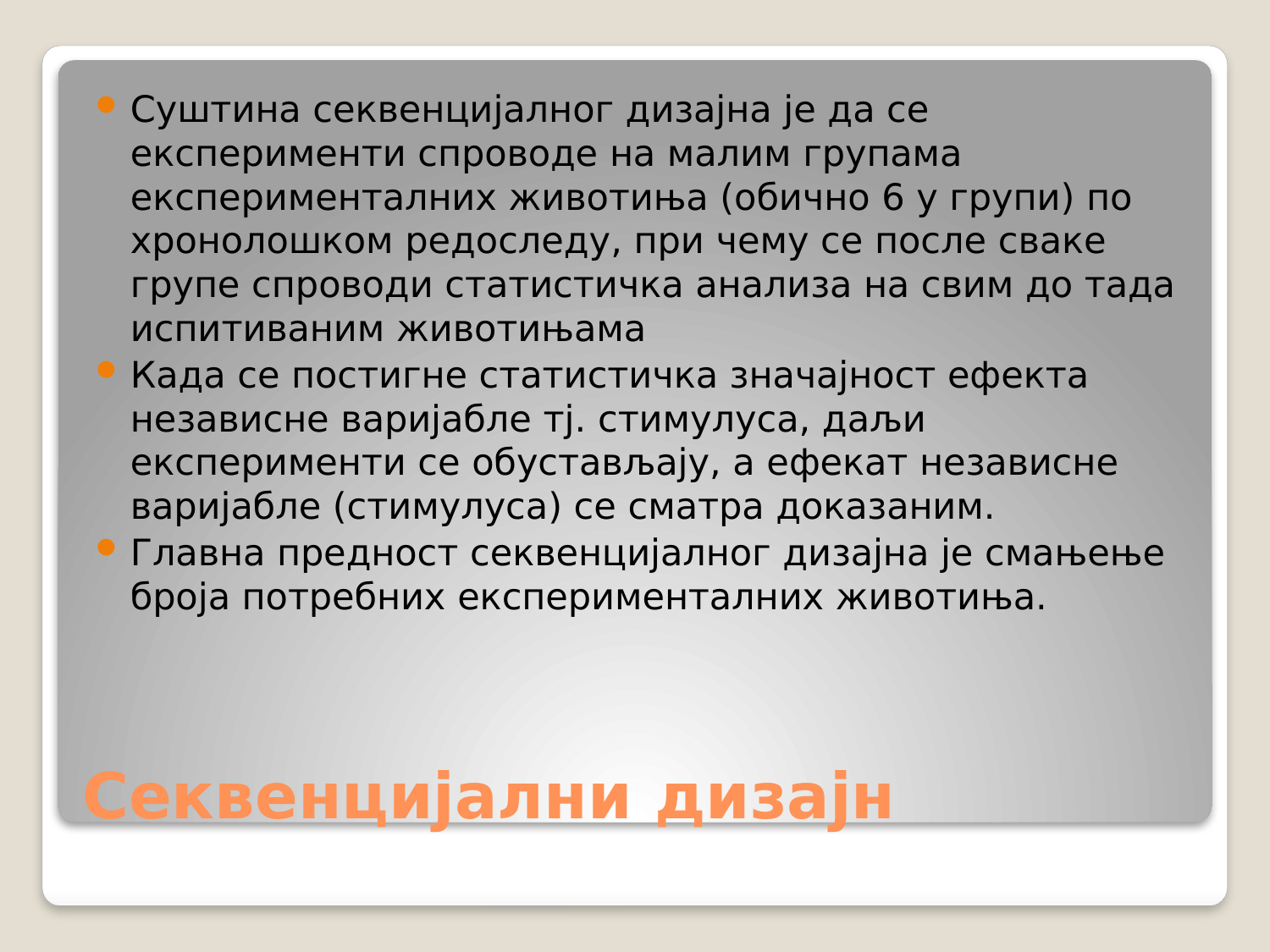

Суштина секвенцијалног дизајна је да се експерименти спроводе на малим групама експерименталних животиња (обично 6 у групи) по хронолошком редоследу, при чему се после сваке групе спроводи статистичка анализа на свим до тада испитиваним животињама
Када се постигне статистичка значајност ефекта независне варијабле тј. стимулуса, даљи експерименти се обустављају, а ефекат независне варијабле (стимулуса) се сматра доказаним.
Главна предност секвенцијалног дизајна је смањење броја потребних експерименталних животиња.
# Секвенцијални дизајн